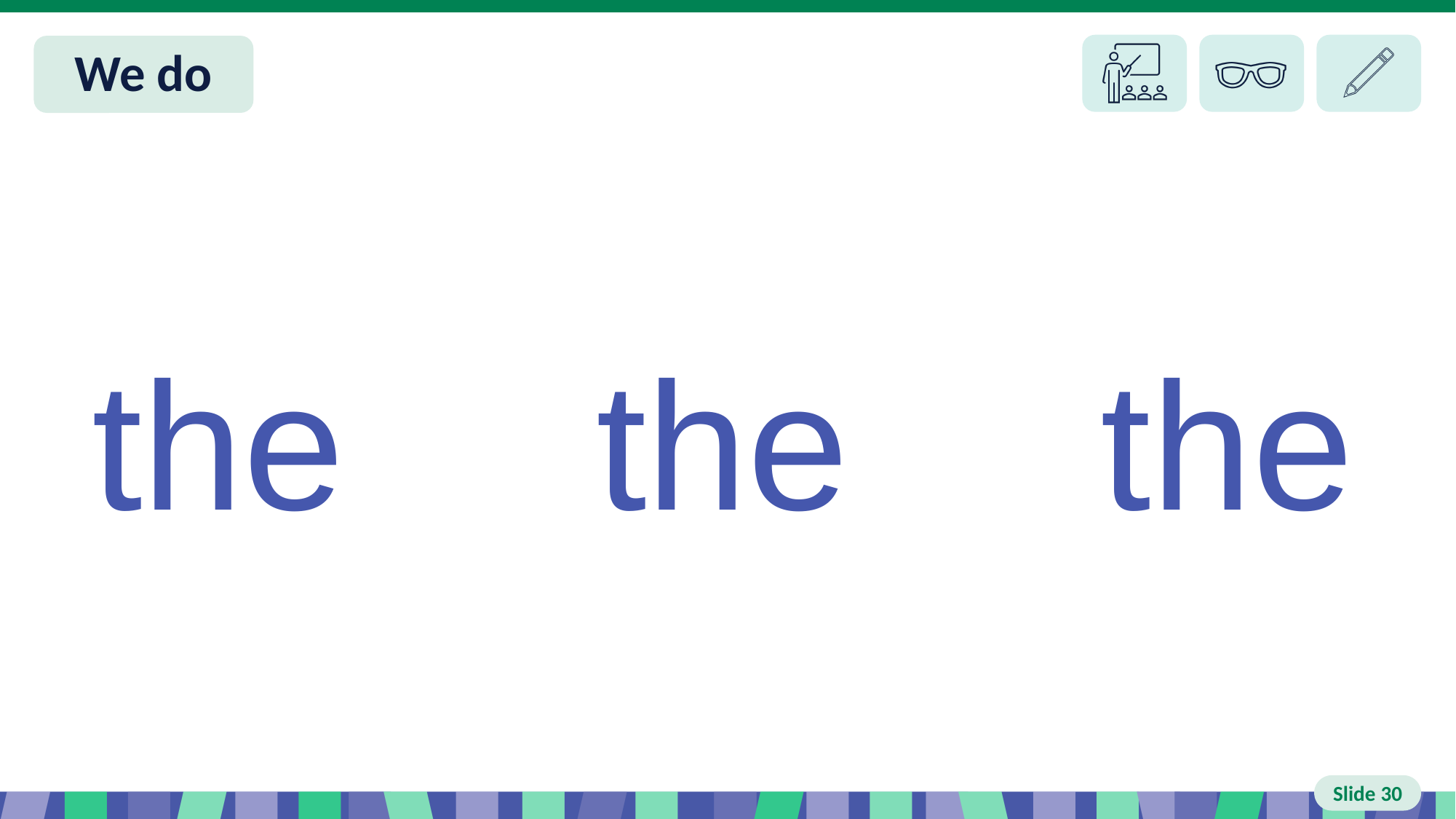

Slide 30 We do
the     the     the